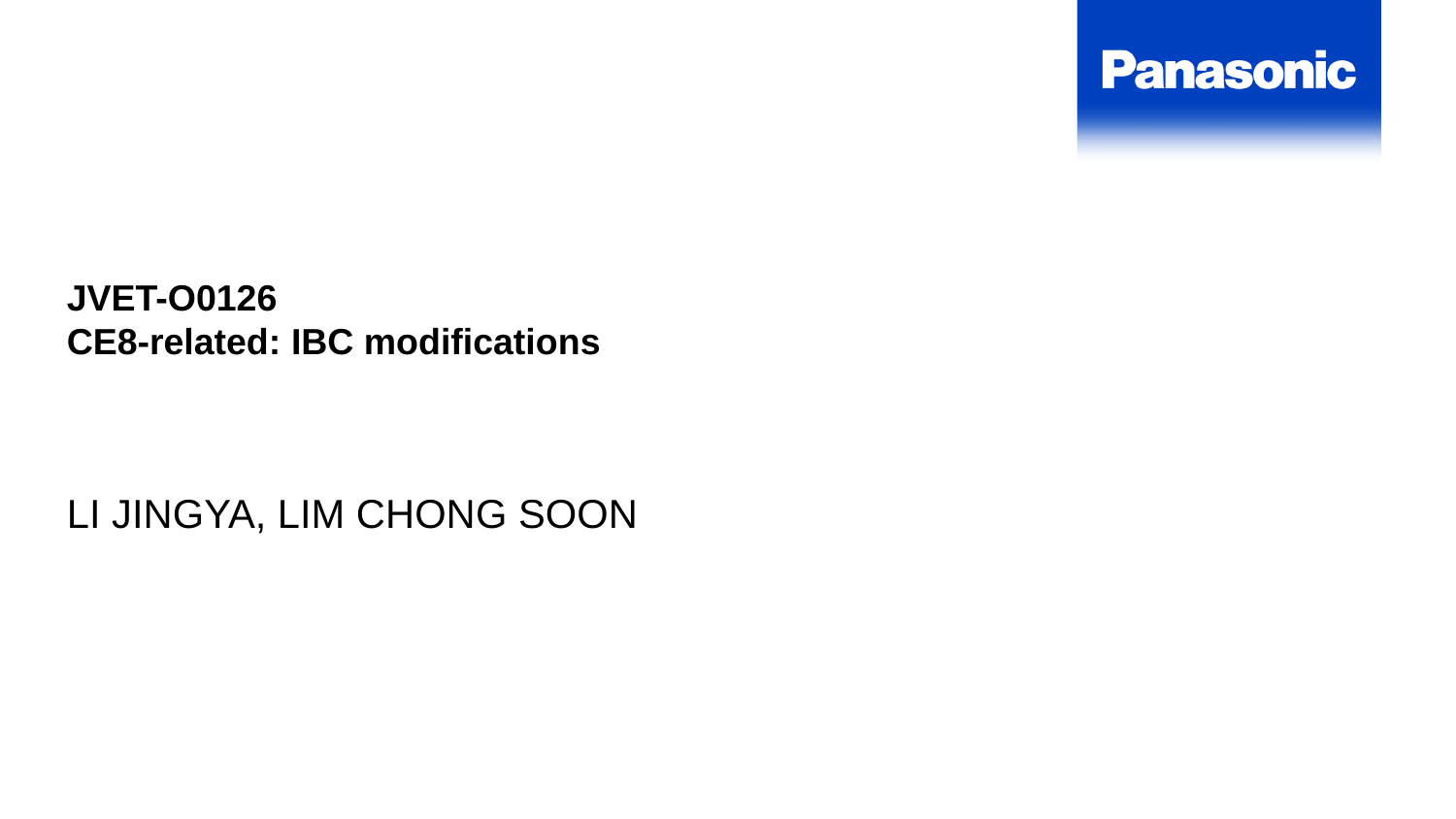

JVET-O0126
CE8-related: IBC modifications
LI JINGYA, LIM CHONG SOON